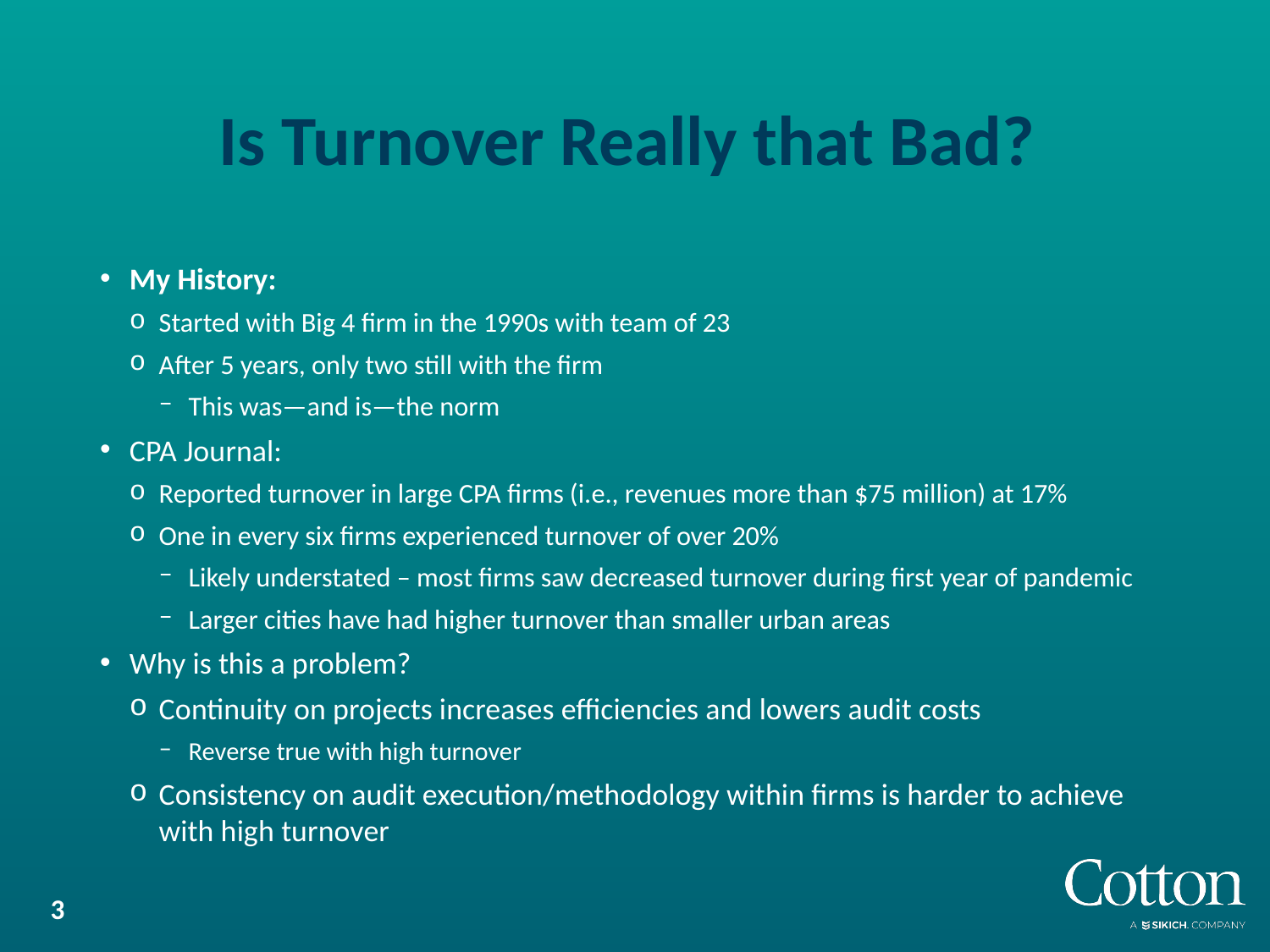

# Is Turnover Really that Bad?
My History:
Started with Big 4 firm in the 1990s with team of 23
After 5 years, only two still with the firm
This was—and is—the norm
CPA Journal:
Reported turnover in large CPA firms (i.e., revenues more than $75 million) at 17%
One in every six firms experienced turnover of over 20%
Likely understated – most firms saw decreased turnover during first year of pandemic
Larger cities have had higher turnover than smaller urban areas
Why is this a problem?
Continuity on projects increases efficiencies and lowers audit costs
Reverse true with high turnover
Consistency on audit execution/methodology within firms is harder to achieve with high turnover
3